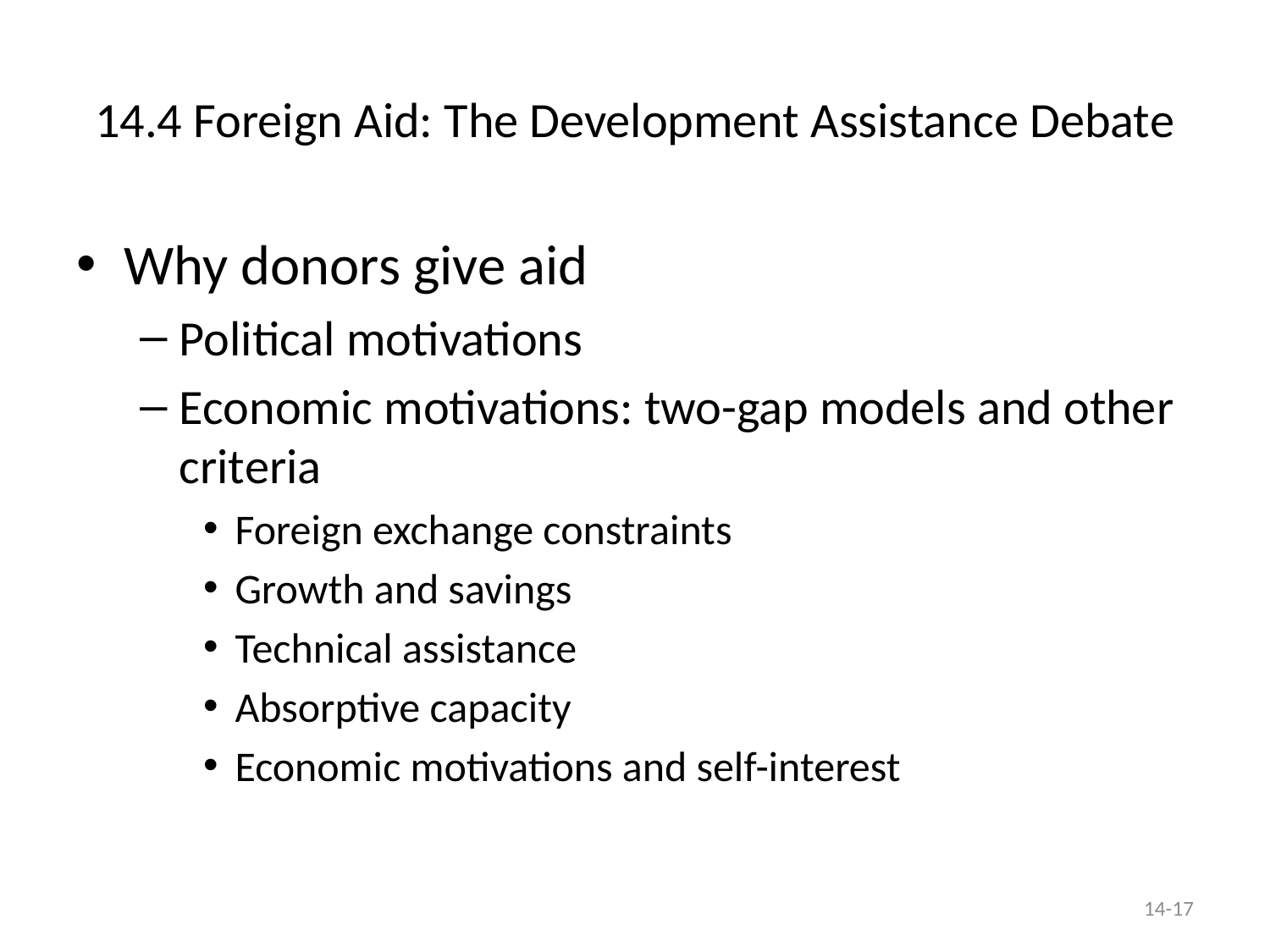

# 14.4 Foreign Aid: The Development Assistance Debate
Why donors give aid
Political motivations
Economic motivations: two-gap models and other criteria
Foreign exchange constraints
Growth and savings
Technical assistance
Absorptive capacity
Economic motivations and self-interest

14-17